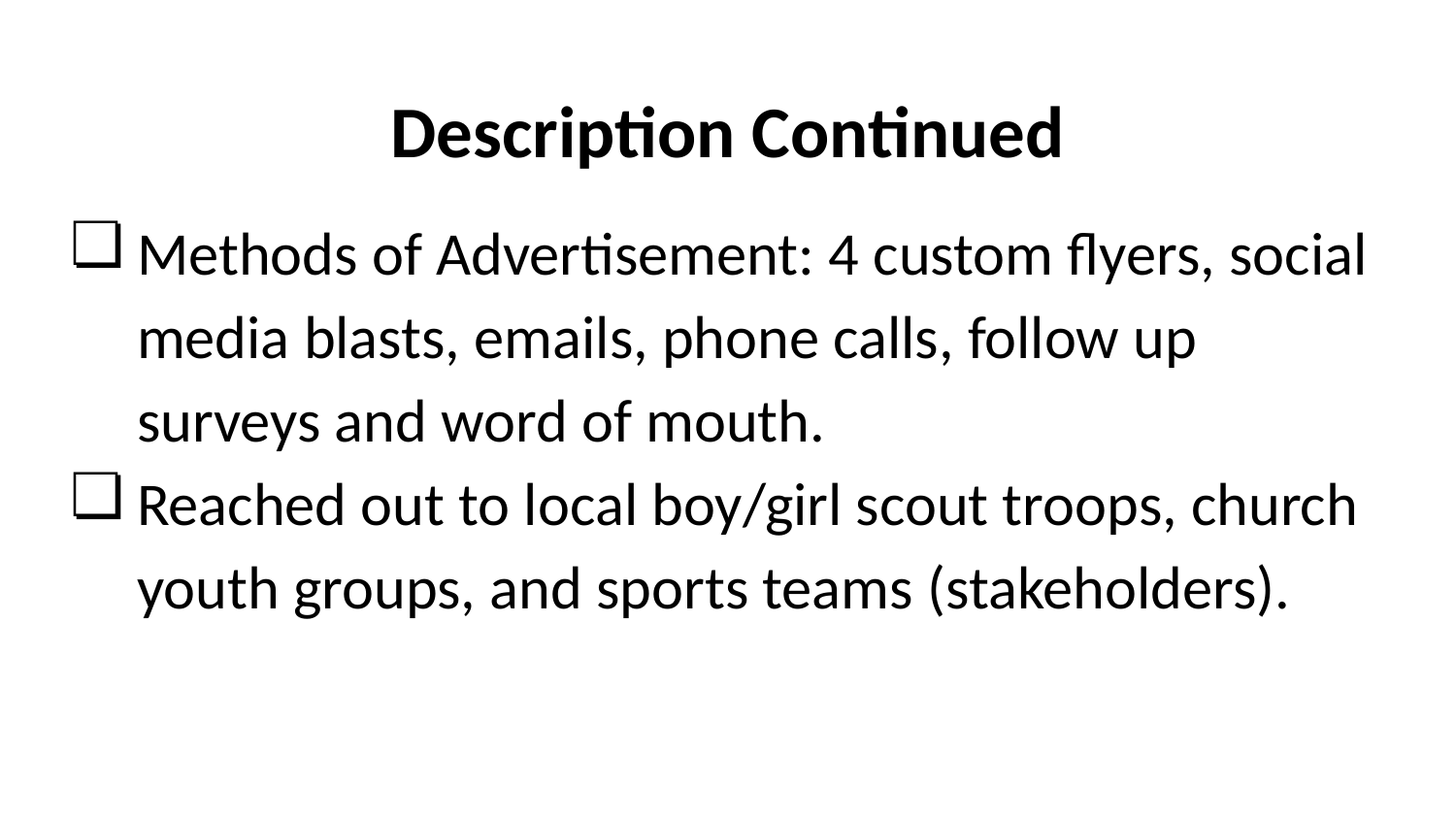

# Description Continued
Methods of Advertisement: 4 custom flyers, social media blasts, emails, phone calls, follow up surveys and word of mouth.
Reached out to local boy/girl scout troops, church youth groups, and sports teams (stakeholders).